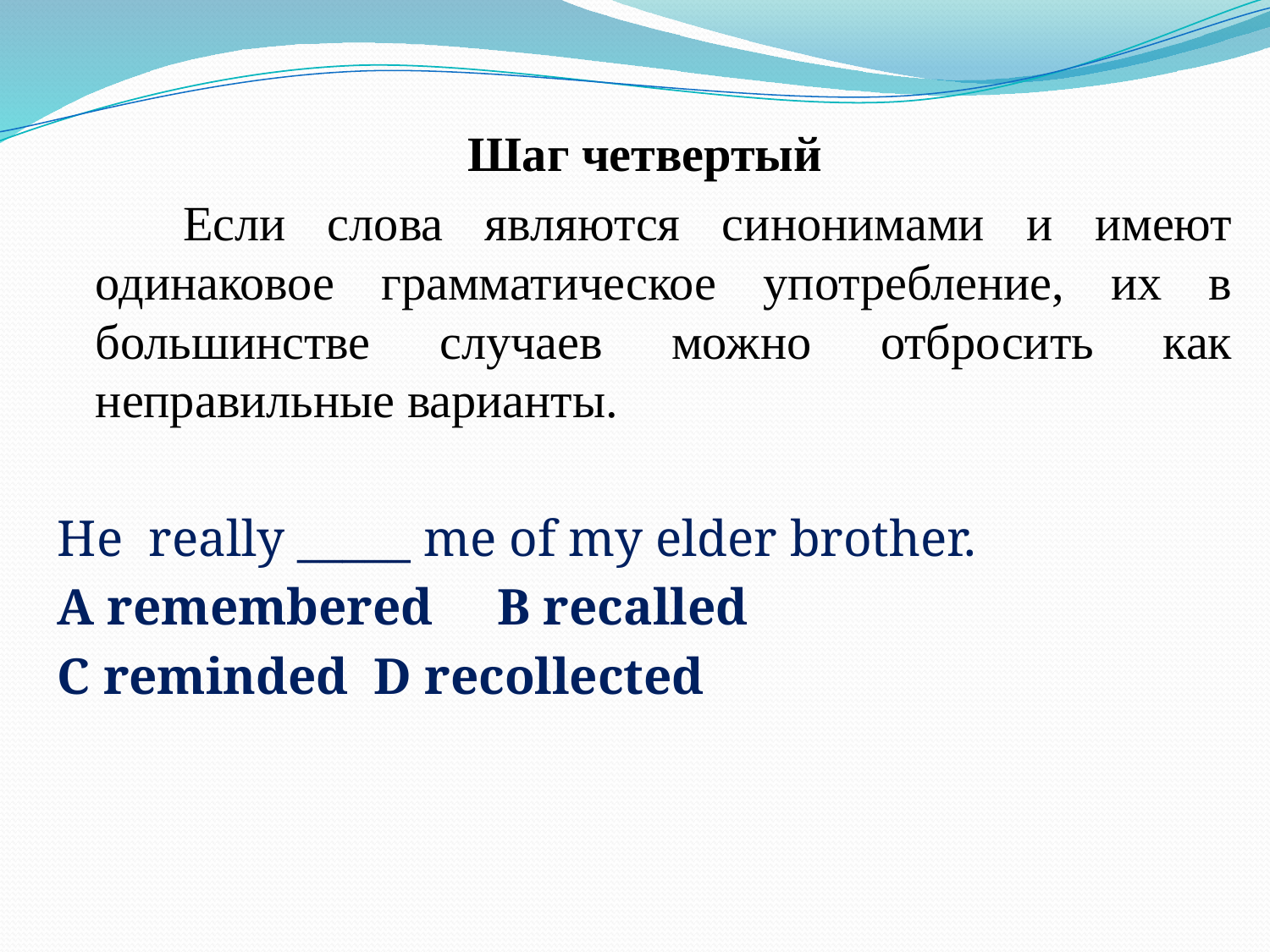

#
Шаг четвертый
   Если слова являются синонимами и имеют одинаковое грамматическое употребление, их в большинстве случаев можно отбросить как неправильные варианты.

He  really _____ me of my elder brother.
A remembered     B recalled
C reminded  D recollected